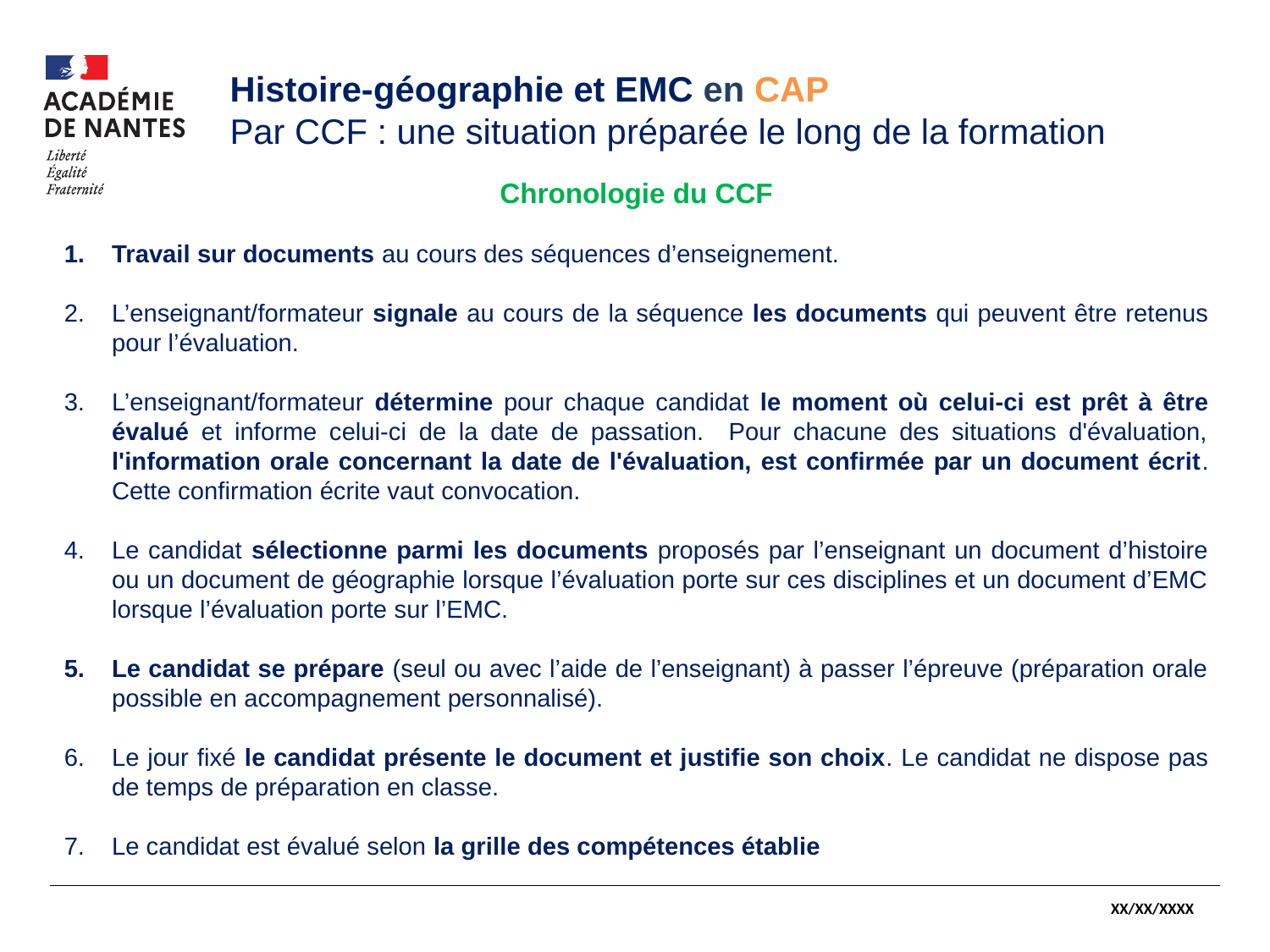

#
Histoire-géographie et EMC en CAP
Par CCF : une situation préparée le long de la formation
Chronologie du CCF

Travail sur documents au cours des séquences d’enseignement.

L’enseignant/formateur signale au cours de la séquence les documents qui peuvent être retenus pour l’évaluation.

L’enseignant/formateur détermine pour chaque candidat le moment où celui-ci est prêt à être évalué et informe celui-ci de la date de passation.  Pour chacune des situations d'évaluation, l'information orale concernant la date de l'évaluation, est confirmée par un document écrit. Cette confirmation écrite vaut convocation.

Le candidat sélectionne parmi les documents proposés par l’enseignant un document d’histoire ou un document de géographie lorsque l’évaluation porte sur ces disciplines et un document d’EMC lorsque l’évaluation porte sur l’EMC.

Le candidat se prépare (seul ou avec l’aide de l’enseignant) à passer l’épreuve (préparation orale possible en accompagnement personnalisé).

Le jour fixé le candidat présente le document et justifie son choix. Le candidat ne dispose pas de temps de préparation en classe.

Le candidat est évalué selon la grille des compétences établie
XX/XX/XXXX